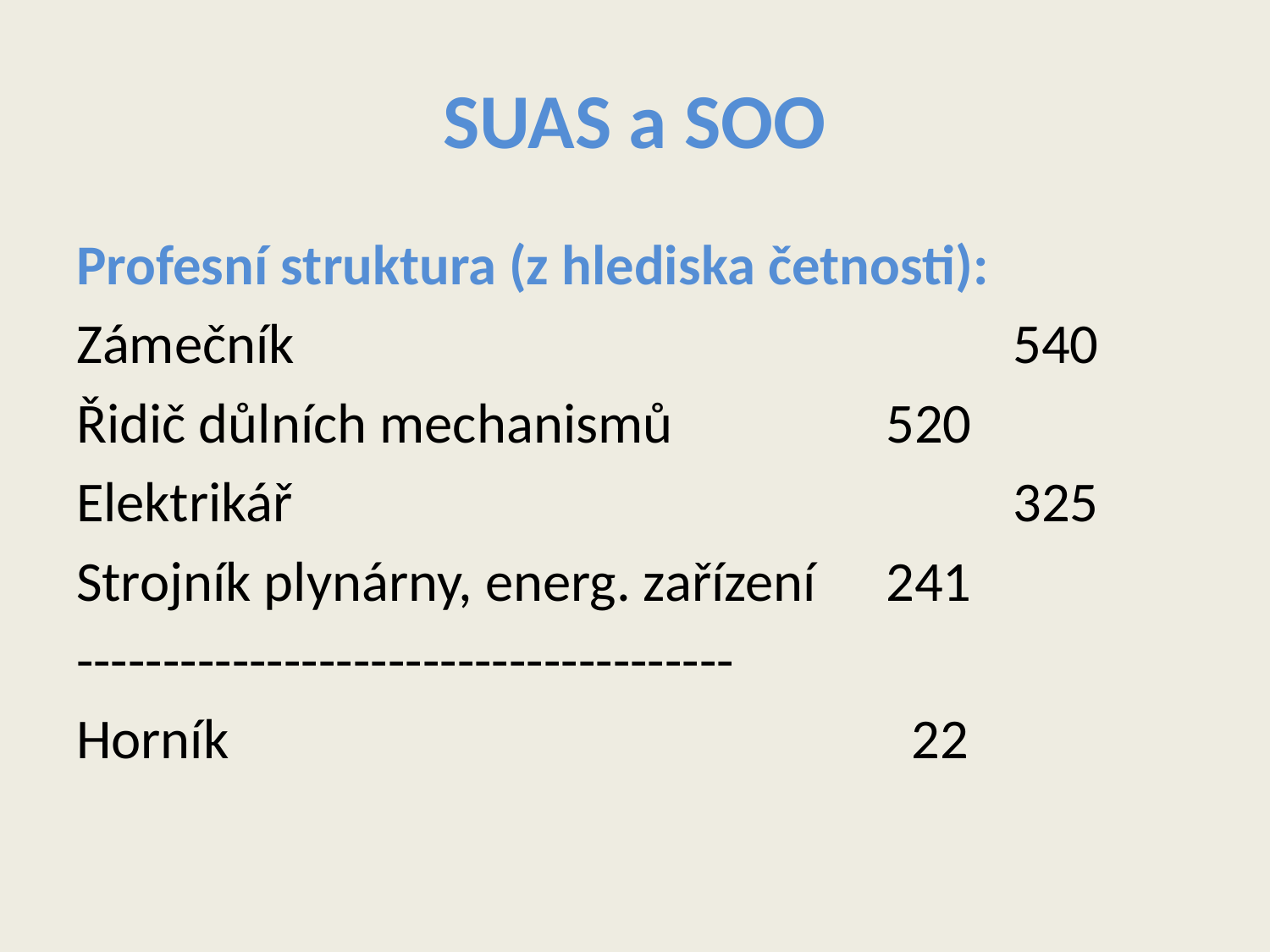

# SUAS a SOO
Profesní struktura (z hlediska četnosti):
Zámečník						540
Řidič důlních mechanismů		520
Elektrikář						325
Strojník plynárny, energ. zařízení 	241
--------------------------------------
Horník			  			  22